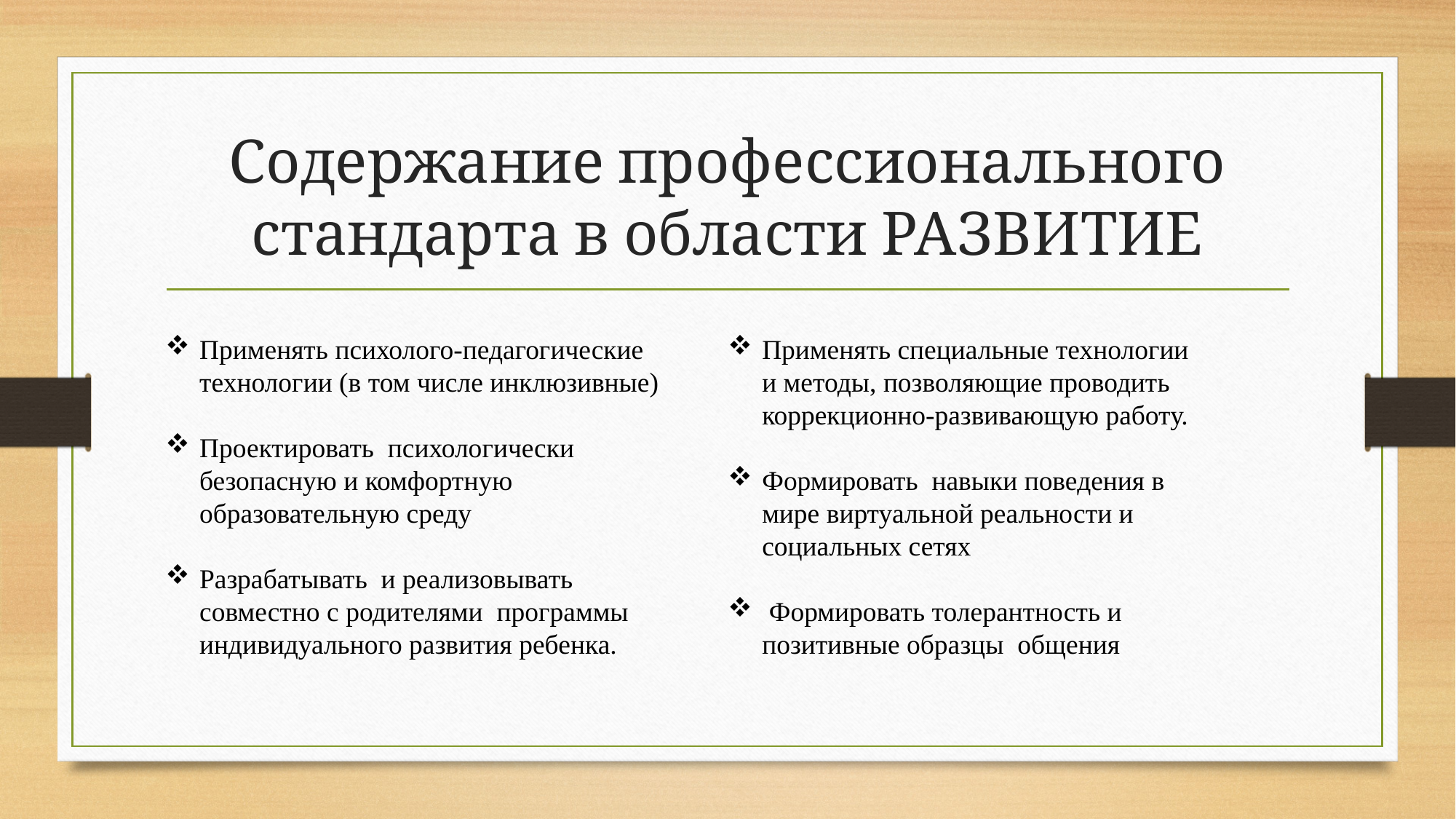

# Содержание профессионального стандарта в области РАЗВИТИЕ
Применять психолого-педагогические технологии (в том числе инклюзивные)

Проектировать  психологически безопасную и комфортную образовательную среду

Разрабатывать  и реализовывать совместно с родителями  программы индивидуального развития ребенка.
Применять специальные технологии и методы, позволяющие проводить коррекционно-развивающую работу.

Формировать  навыки поведения в мире виртуальной реальности и социальных сетях

 Формировать толерантность и позитивные образцы  общения